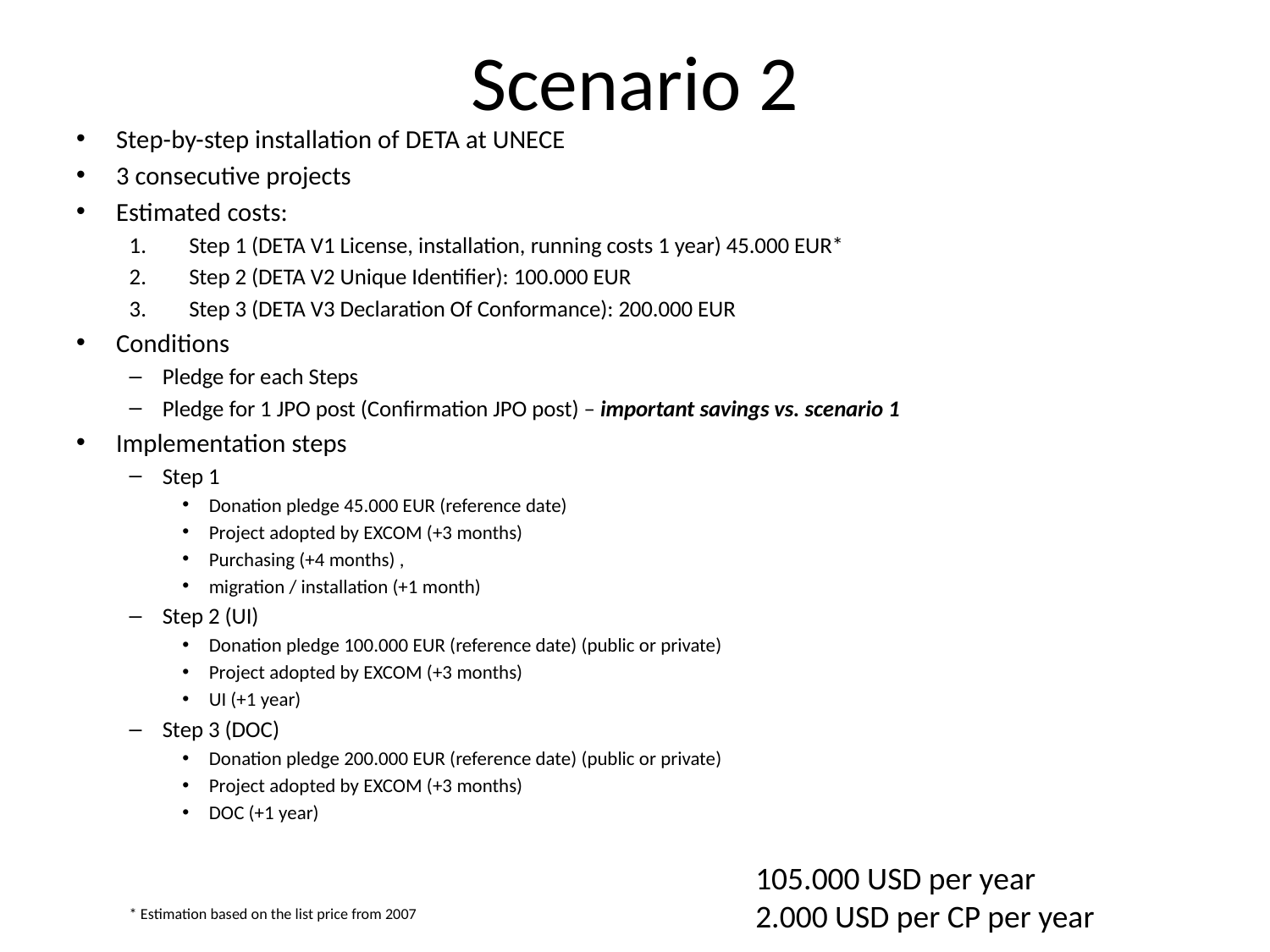

# Scenario 2
Step-by-step installation of DETA at UNECE
3 consecutive projects
Estimated costs:
Step 1 (DETA V1 License, installation, running costs 1 year) 45.000 EUR*
Step 2 (DETA V2 Unique Identifier): 100.000 EUR
Step 3 (DETA V3 Declaration Of Conformance): 200.000 EUR
Conditions
Pledge for each Steps
Pledge for 1 JPO post (Confirmation JPO post) – important savings vs. scenario 1
Implementation steps
Step 1
Donation pledge 45.000 EUR (reference date)
Project adopted by EXCOM (+3 months)
Purchasing (+4 months) ,
migration / installation (+1 month)
Step 2 (UI)
Donation pledge 100.000 EUR (reference date) (public or private)
Project adopted by EXCOM (+3 months)
UI (+1 year)
Step 3 (DOC)
Donation pledge 200.000 EUR (reference date) (public or private)
Project adopted by EXCOM (+3 months)
DOC (+1 year)

* Estimation based on the list price from 2007

105.000 USD per year
2.000 USD per CP per year